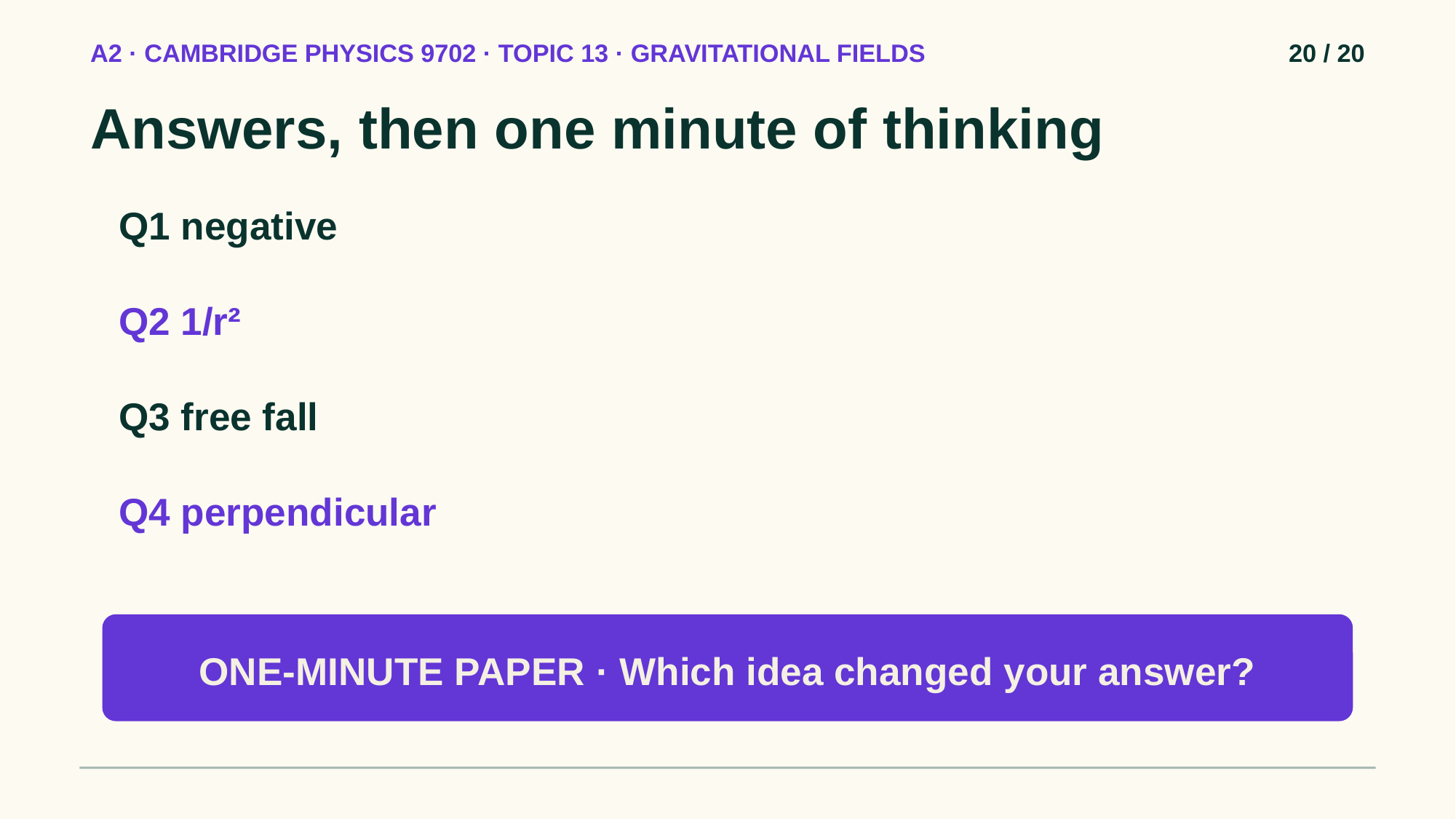

A2 · CAMBRIDGE PHYSICS 9702 · TOPIC 13 · GRAVITATIONAL FIELDS
20 / 20
Answers, then one minute of thinking
Q1 negative
Q2 1/r²
Q3 free fall
Q4 perpendicular

ONE-MINUTE PAPER · Which idea changed your answer?